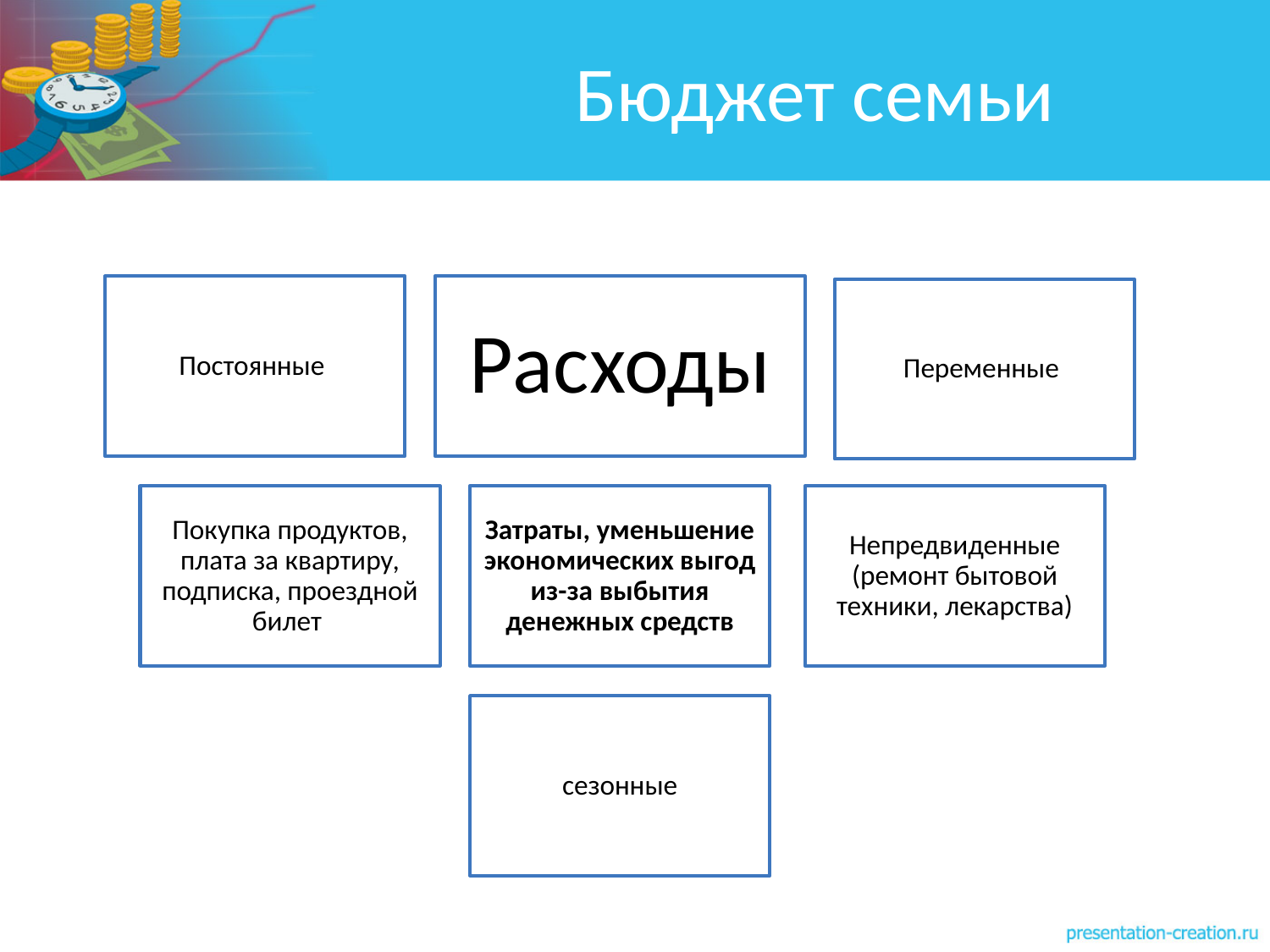

# Бюджет семьи
Постоянные
Расходы
Переменные
Покупка продуктов, плата за квартиру, подписка, проездной билет
Затраты, уменьшение экономических выгод из-за выбытия денежных средств
Непредвиденные (ремонт бытовой техники, лекарства)
сезонные